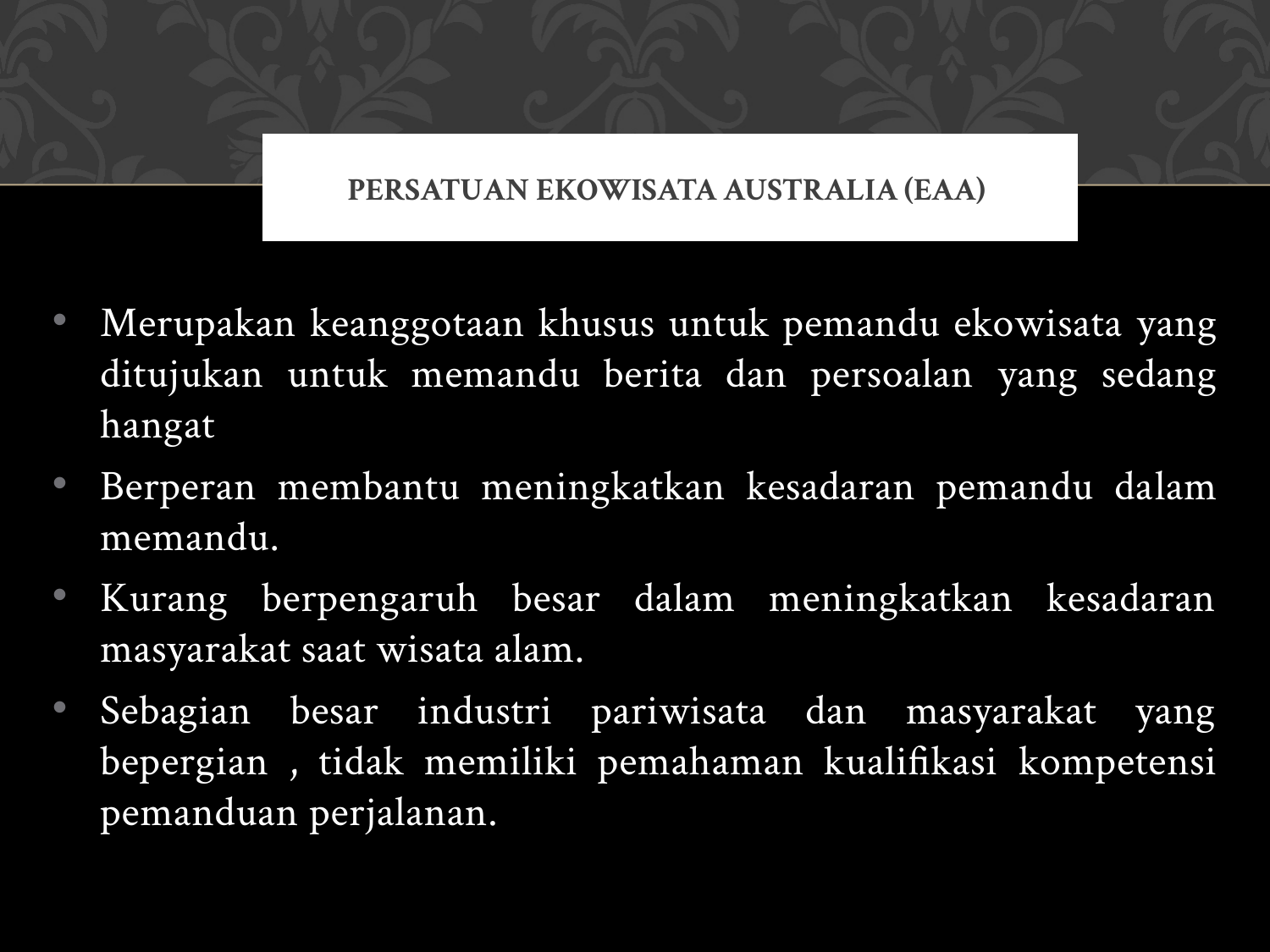

# Persatuan Ekowisata Australia (EAA)
Merupakan keanggotaan khusus untuk pemandu ekowisata yang ditujukan untuk memandu berita dan persoalan yang sedang hangat
Berperan membantu meningkatkan kesadaran pemandu dalam memandu.
Kurang berpengaruh besar dalam meningkatkan kesadaran masyarakat saat wisata alam.
Sebagian besar industri pariwisata dan masyarakat yang bepergian , tidak memiliki pemahaman kualifikasi kompetensi pemanduan perjalanan.